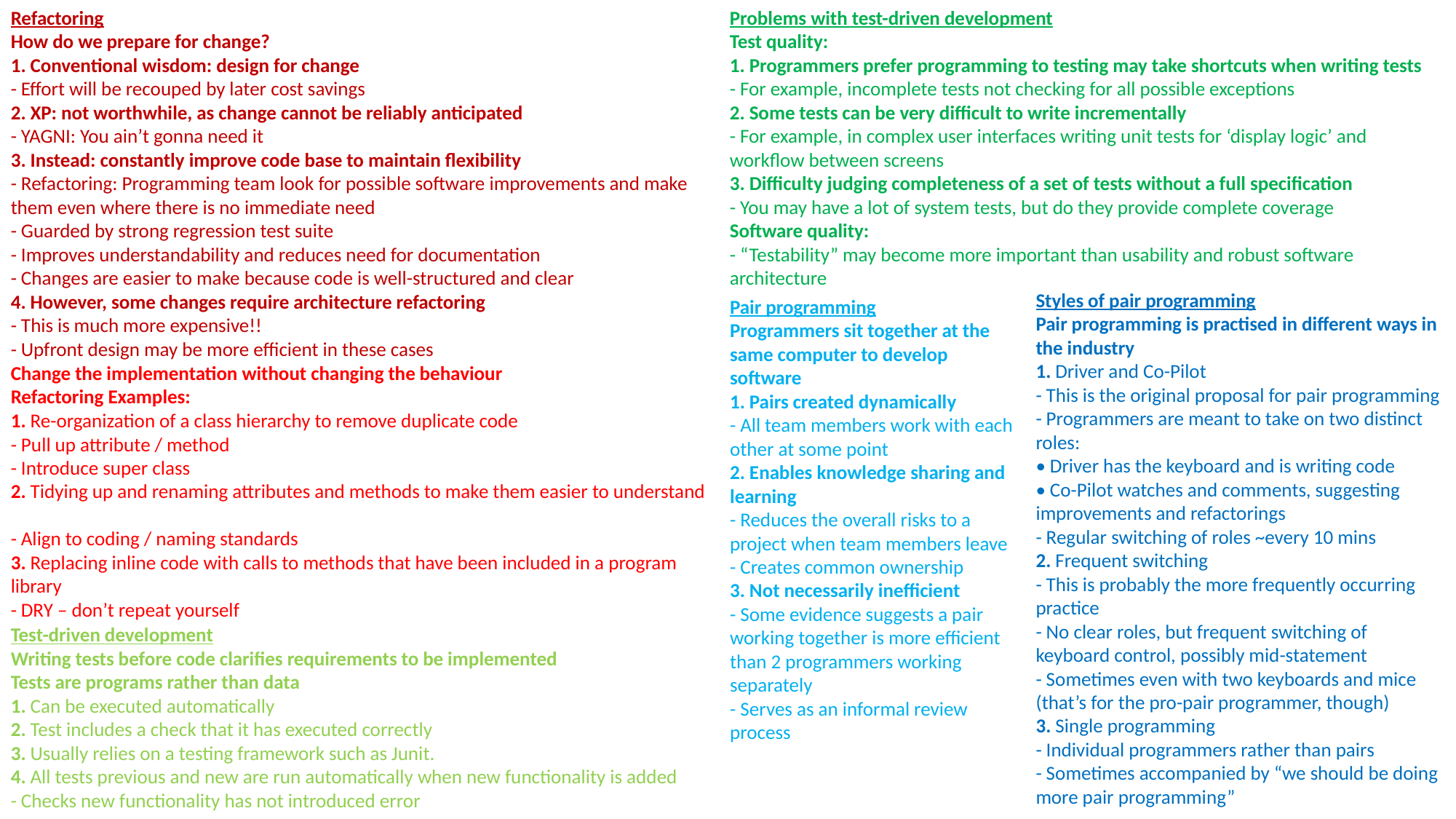

Refactoring
How do we prepare for change?
1. Conventional wisdom: design for change
- Effort will be recouped by later cost savings
2. XP: not worthwhile, as change cannot be reliably anticipated
- YAGNI: You ain’t gonna need it
3. Instead: constantly improve code base to maintain flexibility
- Refactoring: Programming team look for possible software improvements and make them even where there is no immediate need
- Guarded by strong regression test suite
- Improves understandability and reduces need for documentation
- Changes are easier to make because code is well-structured and clear
4. However, some changes require architecture refactoring
- This is much more expensive!!
- Upfront design may be more efficient in these cases
Problems with test-driven development
Test quality:
1. Programmers prefer programming to testing may take shortcuts when writing tests
- For example, incomplete tests not checking for all possible exceptions
2. Some tests can be very difficult to write incrementally
- For example, in complex user interfaces writing unit tests for ‘display logic’ and workflow between screens
3. Difficulty judging completeness of a set of tests without a full specification
- You may have a lot of system tests, but do they provide complete coverage
Software quality:
- “Testability” may become more important than usability and robust software architecture
Styles of pair programming
Pair programming is practised in different ways in the industry
1. Driver and Co-Pilot
- This is the original proposal for pair programming
- Programmers are meant to take on two distinct roles:
• Driver has the keyboard and is writing code
• Co-Pilot watches and comments, suggesting improvements and refactorings
- Regular switching of roles ~every 10 mins
2. Frequent switching
- This is probably the more frequently occurring practice
- No clear roles, but frequent switching of keyboard control, possibly mid-statement
- Sometimes even with two keyboards and mice (that’s for the pro-pair programmer, though)
3. Single programming
- Individual programmers rather than pairs
- Sometimes accompanied by “we should be doing more pair programming”
Pair programming
Programmers sit together at the same computer to develop software
1. Pairs created dynamically
- All team members work with each other at some point
2. Enables knowledge sharing and learning
- Reduces the overall risks to a project when team members leave
- Creates common ownership
3. Not necessarily inefficient
- Some evidence suggests a pair working together is more efficient than 2 programmers working separately
- Serves as an informal review process
Change the implementation without changing the behaviour
Refactoring Examples:
1. Re-organization of a class hierarchy to remove duplicate code
- Pull up attribute / method
- Introduce super class
2. Tidying up and renaming attributes and methods to make them easier to understand
- Align to coding / naming standards
3. Replacing inline code with calls to methods that have been included in a program library
- DRY – don’t repeat yourself
Test-driven development
Writing tests before code clarifies requirements to be implemented
Tests are programs rather than data
1. Can be executed automatically
2. Test includes a check that it has executed correctly
3. Usually relies on a testing framework such as Junit.
4. All tests previous and new are run automatically when new functionality is added
- Checks new functionality has not introduced error